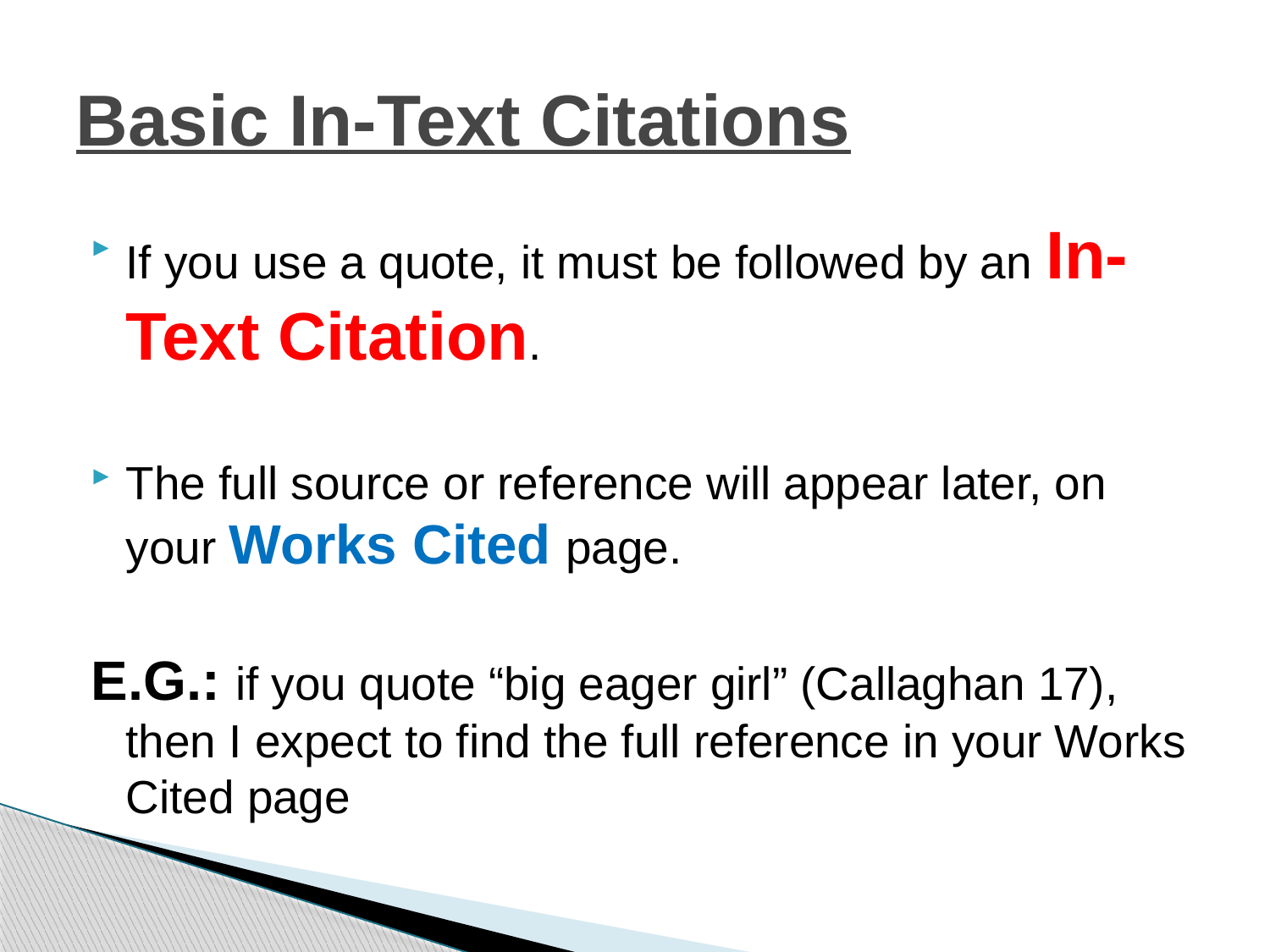

# Basic In-Text Citations
If you use a quote, it must be followed by an In-Text Citation.

The full source or reference will appear later, on your Works Cited page.

E.G.: if you quote “big eager girl” (Callaghan 17), then I expect to find the full reference in your Works Cited page